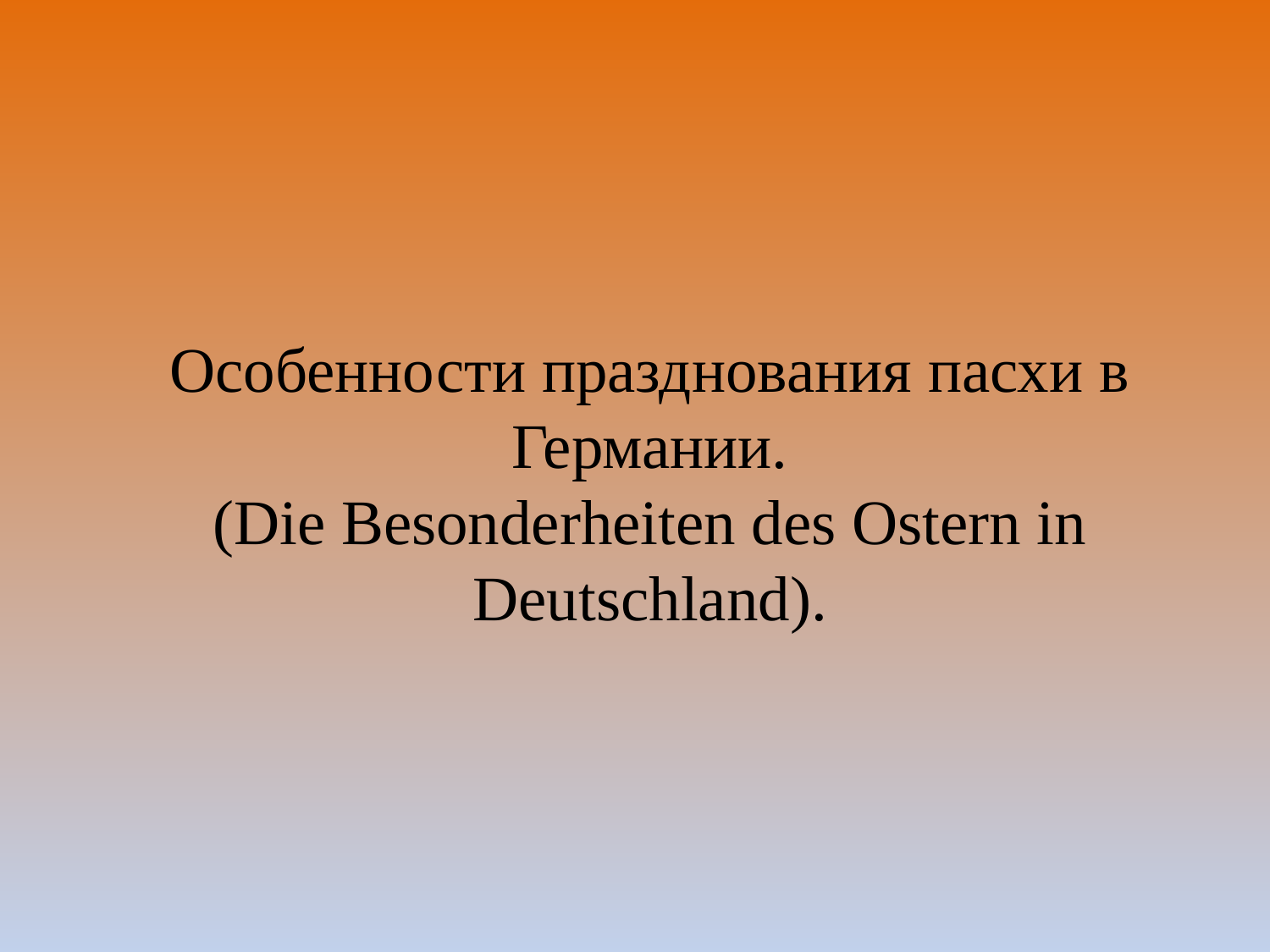

Особенности празднования пасхи в Германии.
(Die Besonderheiten des Ostern in Deutschland).